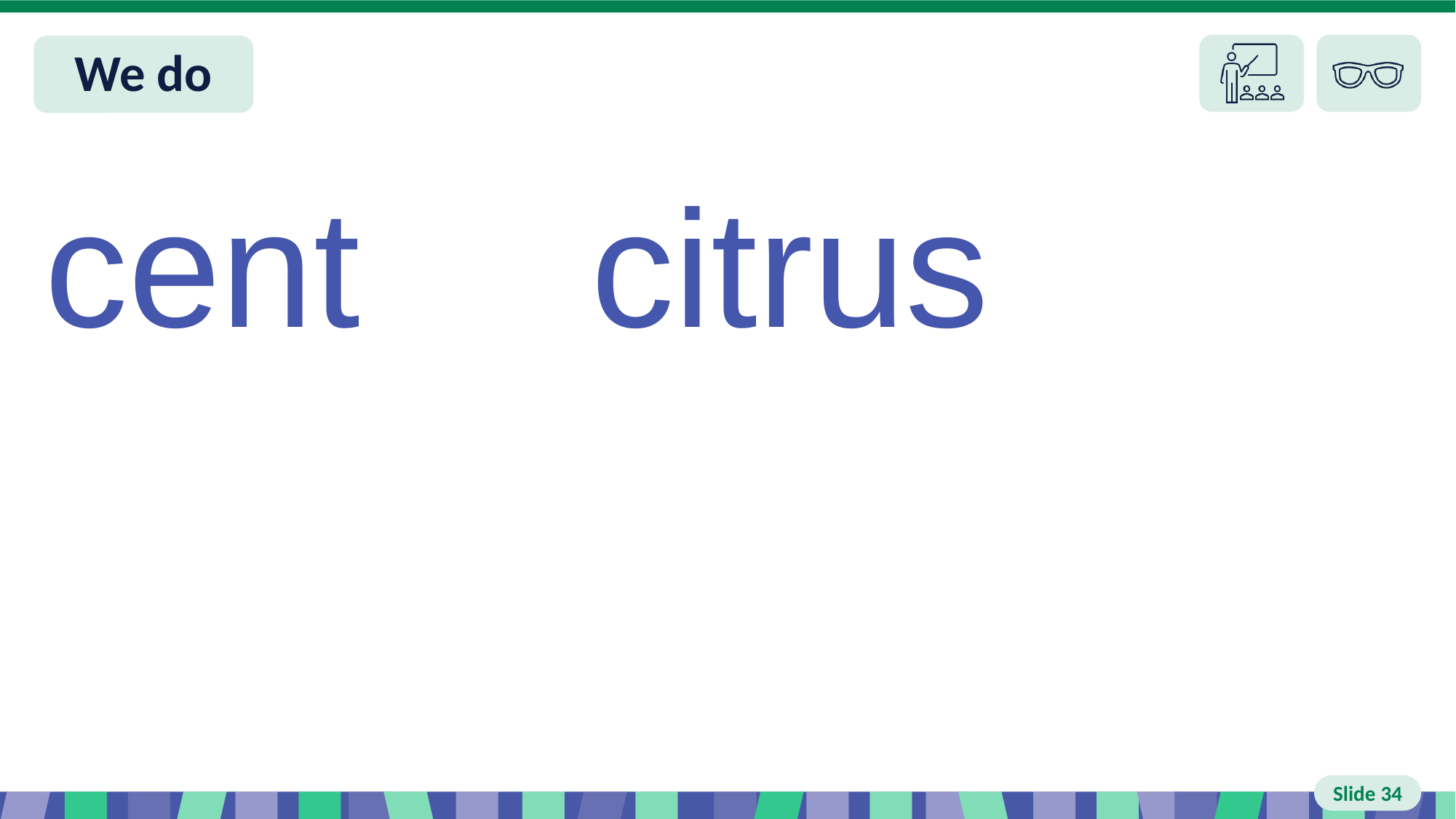

# Slide 34 We do
cent     citrus